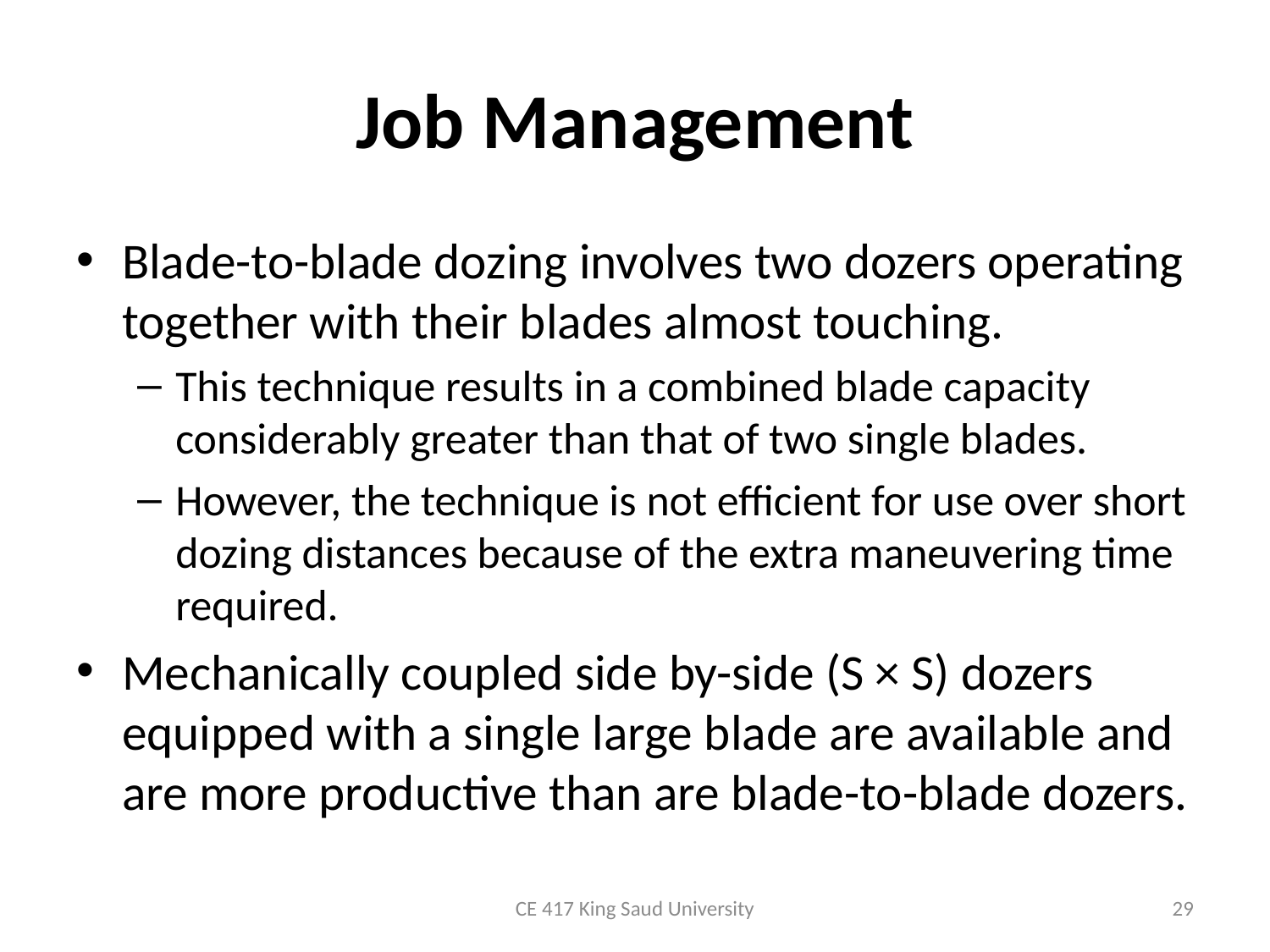

# Job Management
Blade-to-blade dozing involves two dozers operating together with their blades almost touching.
This technique results in a combined blade capacity considerably greater than that of two single blades.
However, the technique is not efficient for use over short dozing distances because of the extra maneuvering time required.
Mechanically coupled side by-side (S × S) dozers equipped with a single large blade are available and are more productive than are blade-to-blade dozers.
CE 417 King Saud University
29